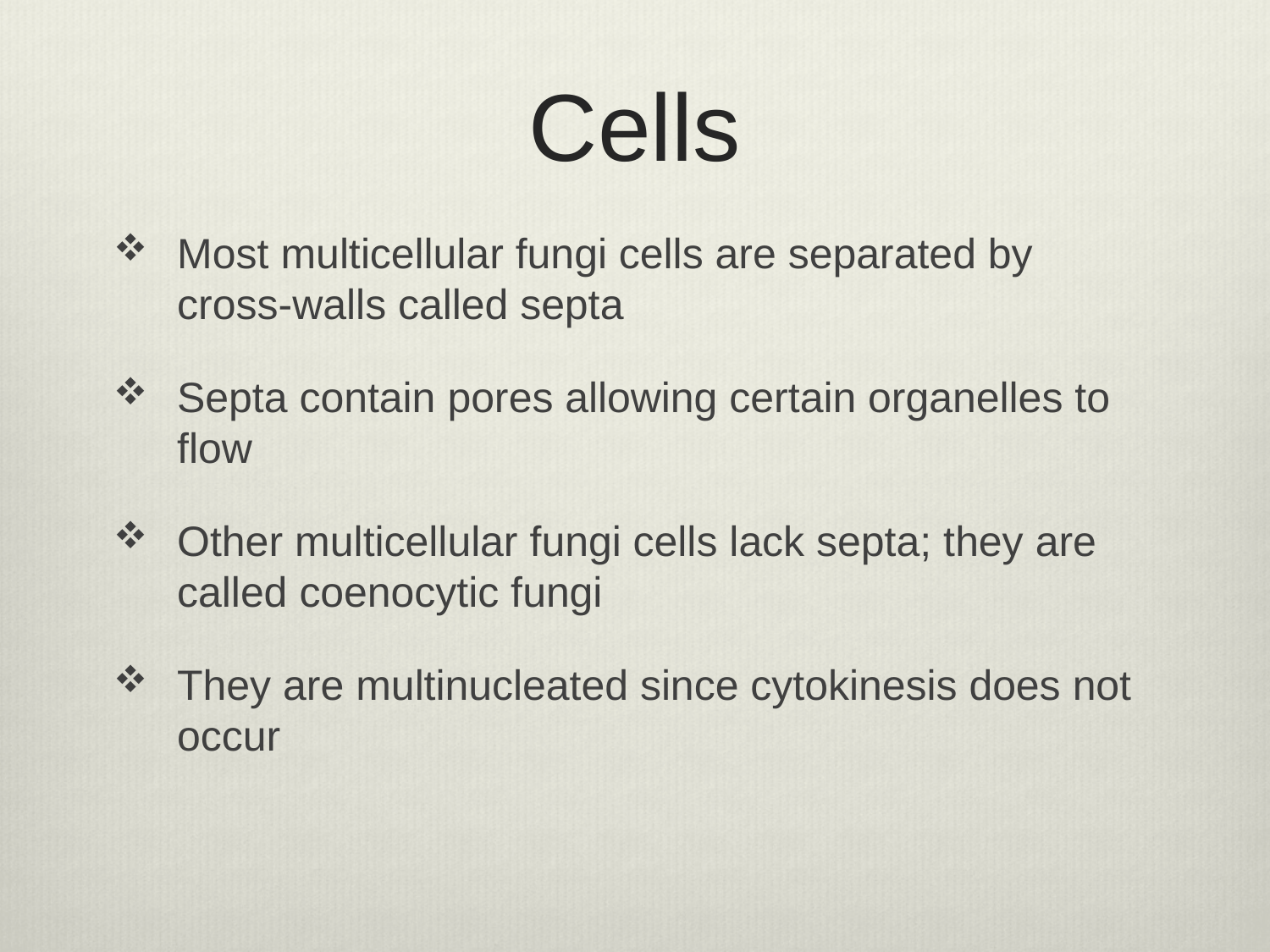

# Cells
Most multicellular fungi cells are separated by cross-walls called septa
Septa contain pores allowing certain organelles to flow
Other multicellular fungi cells lack septa; they are called coenocytic fungi
They are multinucleated since cytokinesis does not occur